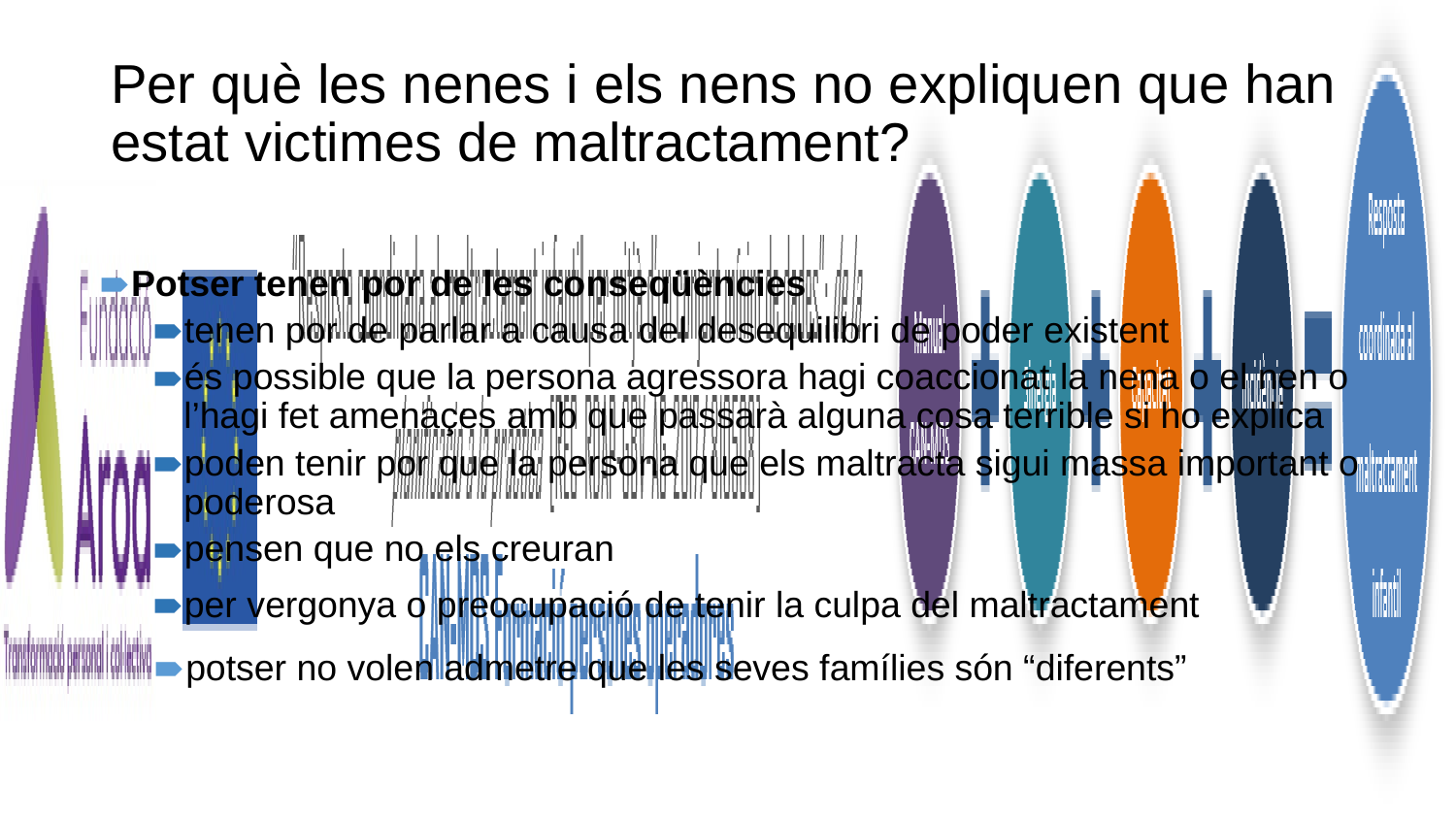

# Per què les nenes i els nens no expliquen que han estat victimes de maltractament?

Potser tenen por de les conseqüències
tenen por de parlar a causa del desequilibri de poder existent
és possible que la persona agressora hagi coaccionat la nena o el nen o l’hagi fet amenaçes amb que passarà alguna cosa terrible si ho explica
poden tenir por que la persona que els maltracta sigui massa important o poderosa
pensen que no els creuran
per vergonya o preocupació de tenir la culpa del maltractament
potser no volen admetre que les seves famílies són “diferents”